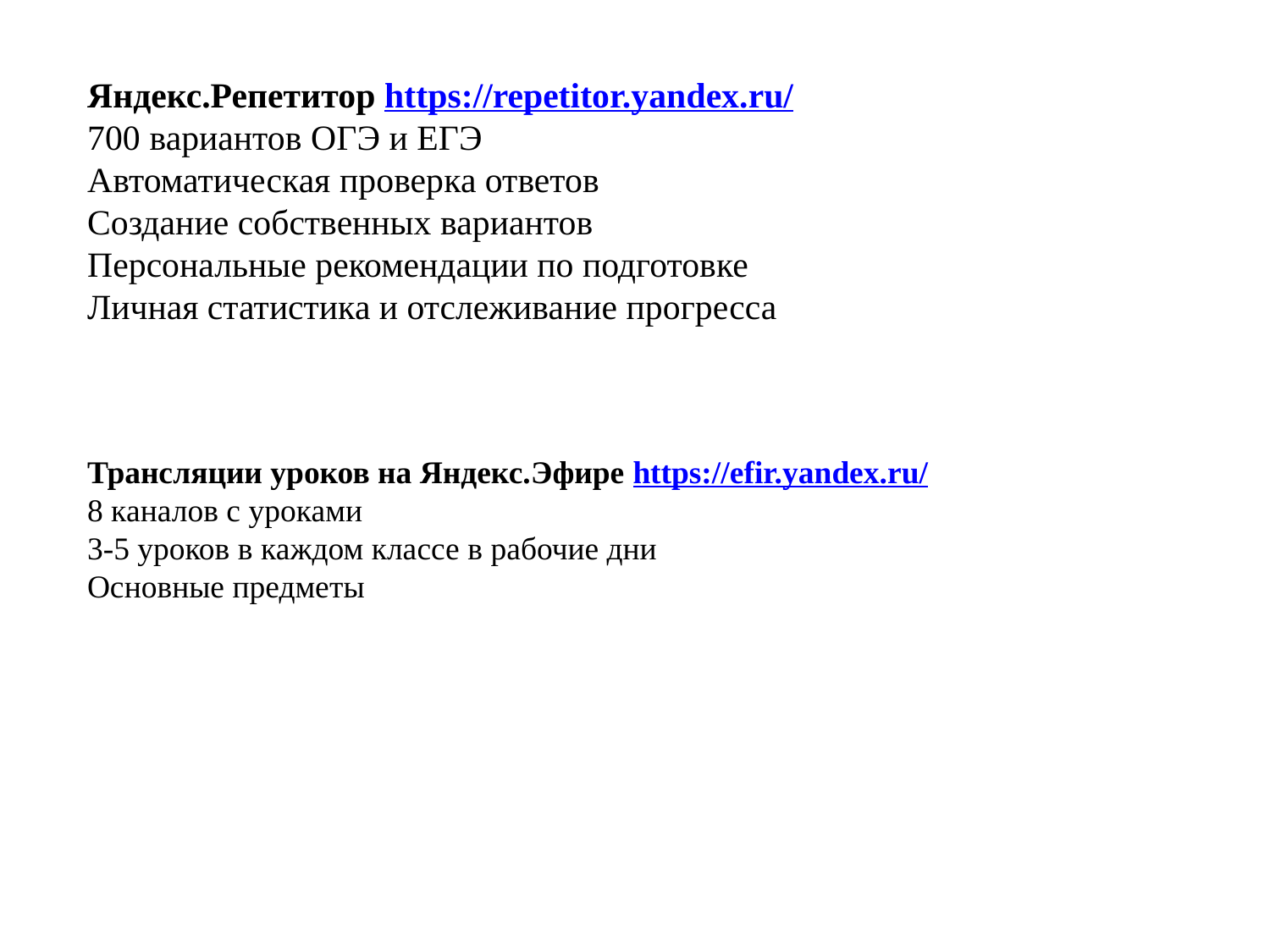

Яндекс.Репетитор https://repetitor.yandex.ru/
700 вариантов ОГЭ и ЕГЭ
Автоматическая проверка ответов
Создание собственных вариантов
Персональные рекомендации по подготовке
Личная статистика и отслеживание прогресса
Трансляции уроков на Яндекс.Эфире https://efir.yandex.ru/
8 каналов с уроками
3-5 уроков в каждом классе в рабочие дни
Основные предметы